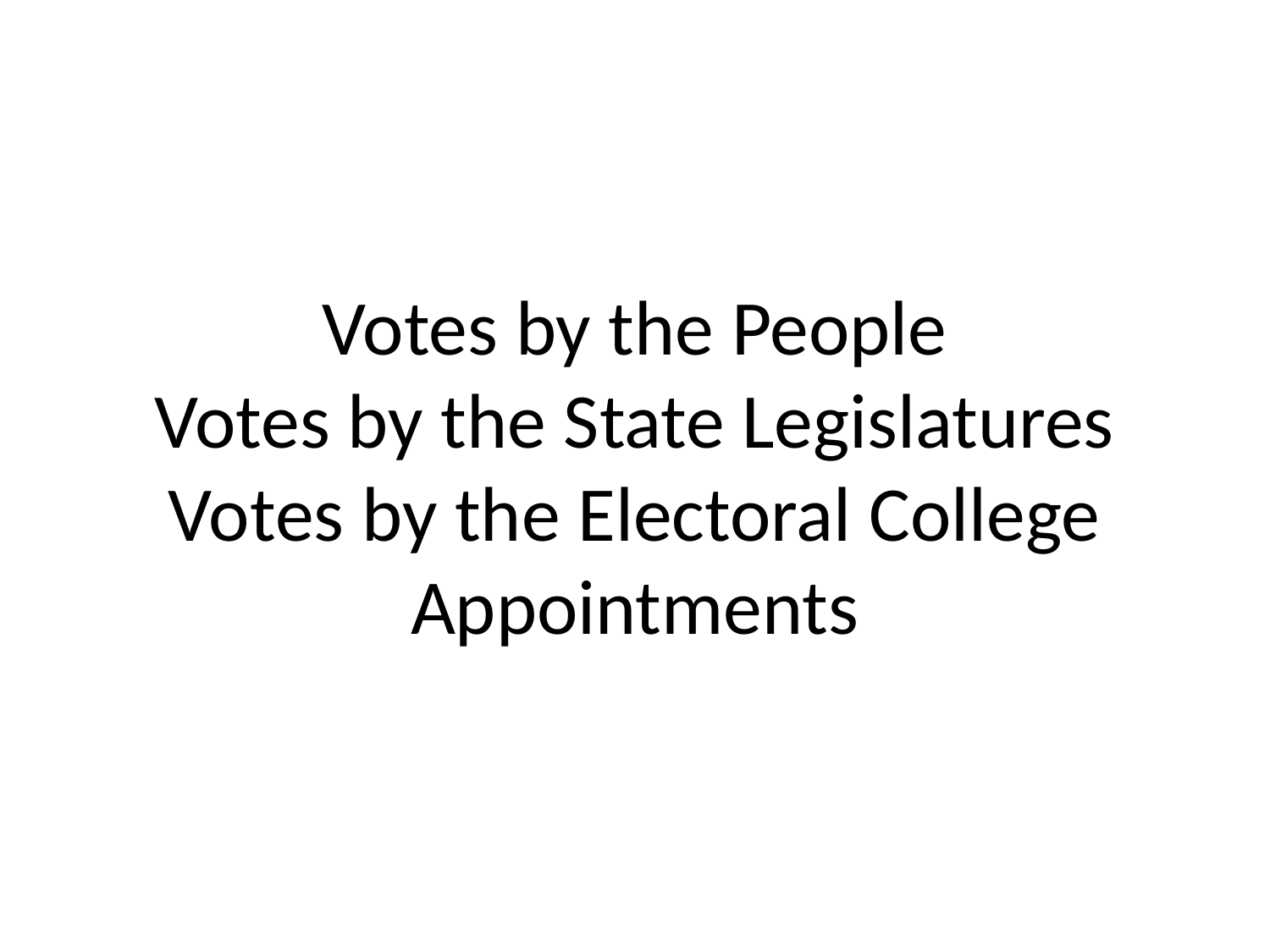

# Votes by the People Votes by the State Legislatures Votes by the Electoral College Appointments